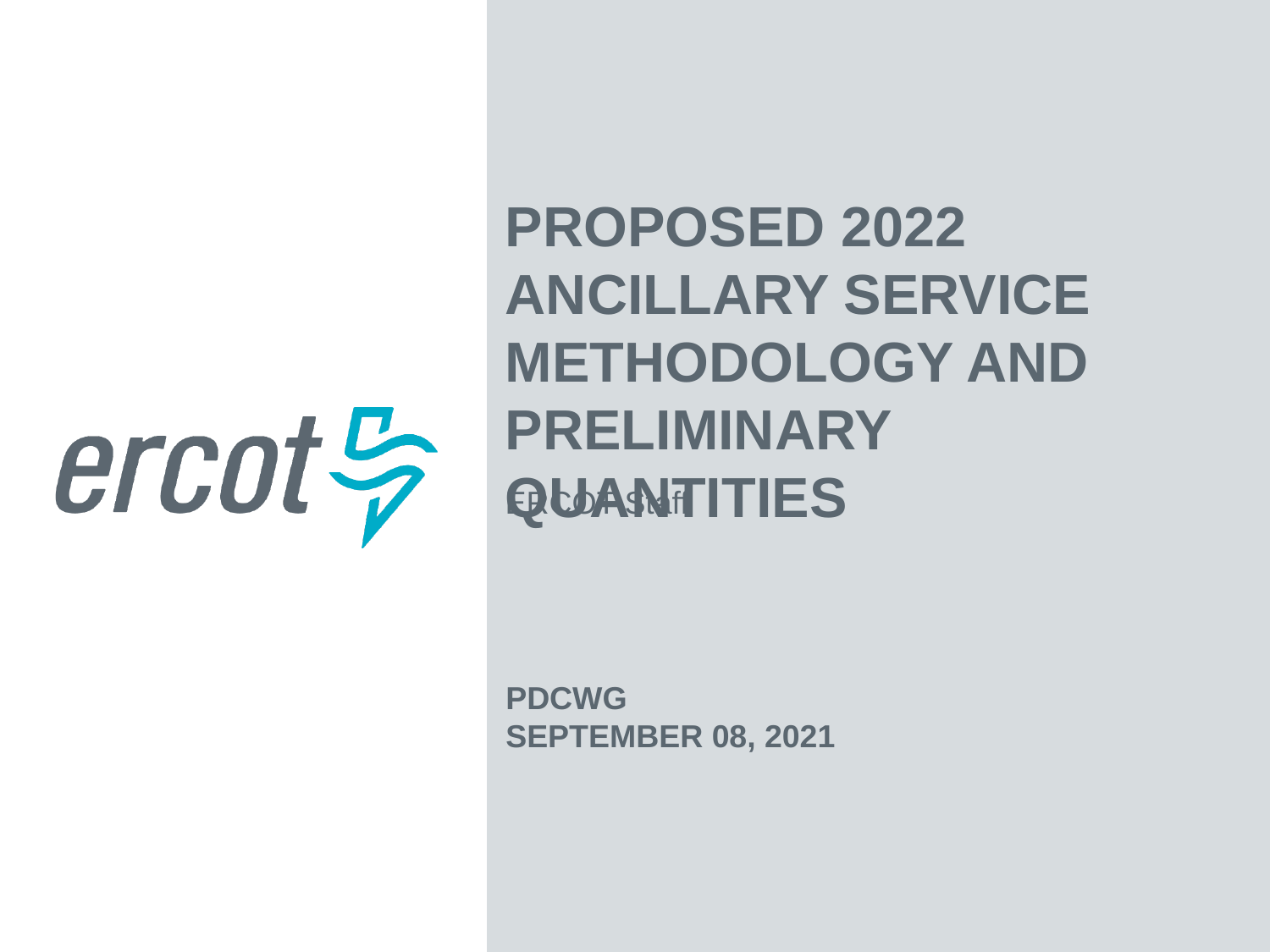

Proposed 2022 Ancillary Service Methodology And Preliminary Quantities
ERCOT Staff
PDCWG
September 08, 2021